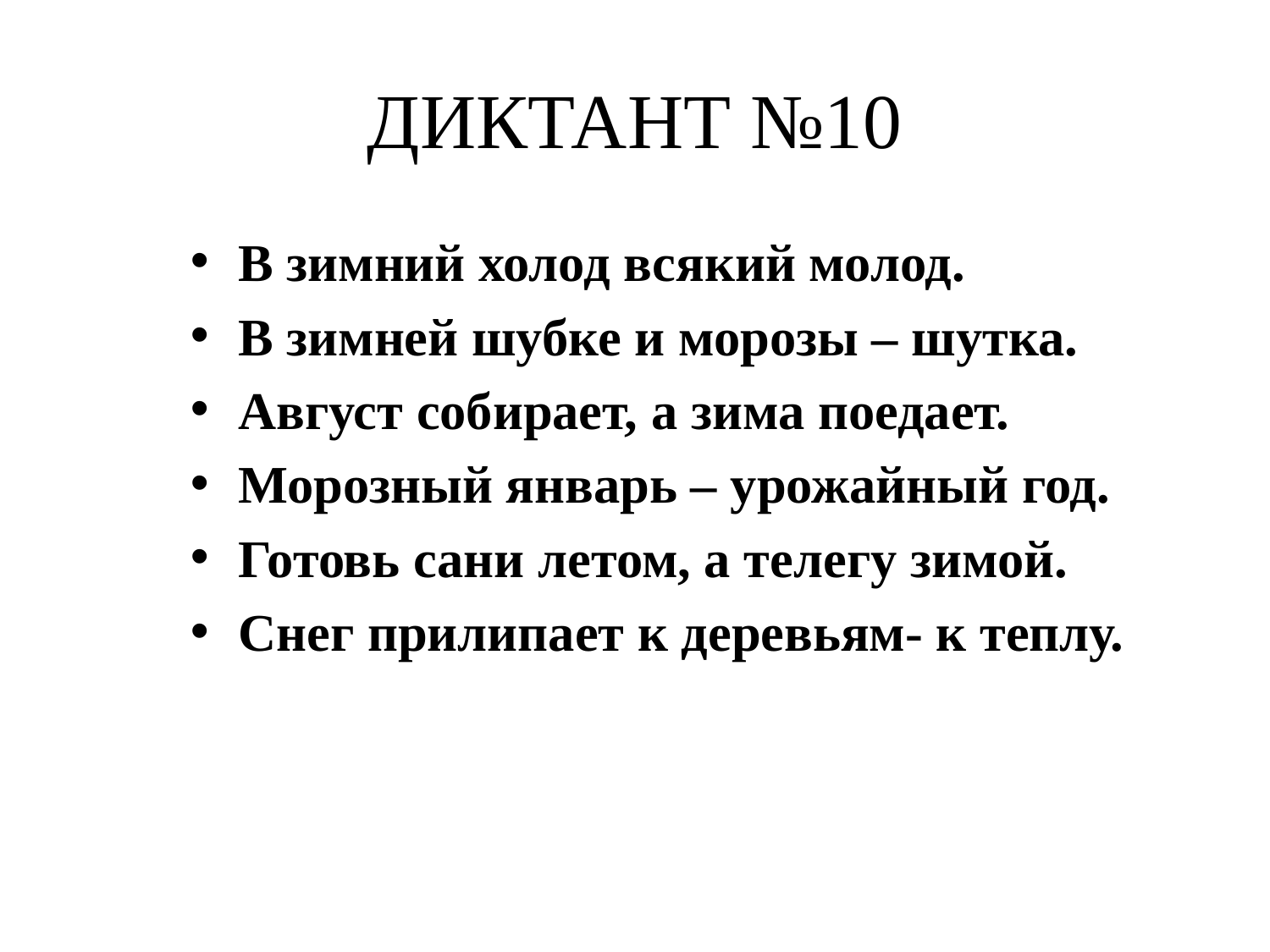

# ДИКТАНТ №10
В зимний холод всякий молод.
В зимней шубке и морозы – шутка.
Август собирает, а зима поедает.
Морозный январь – урожайный год.
Готовь сани летом, а телегу зимой.
Снег прилипает к деревьям- к теплу.